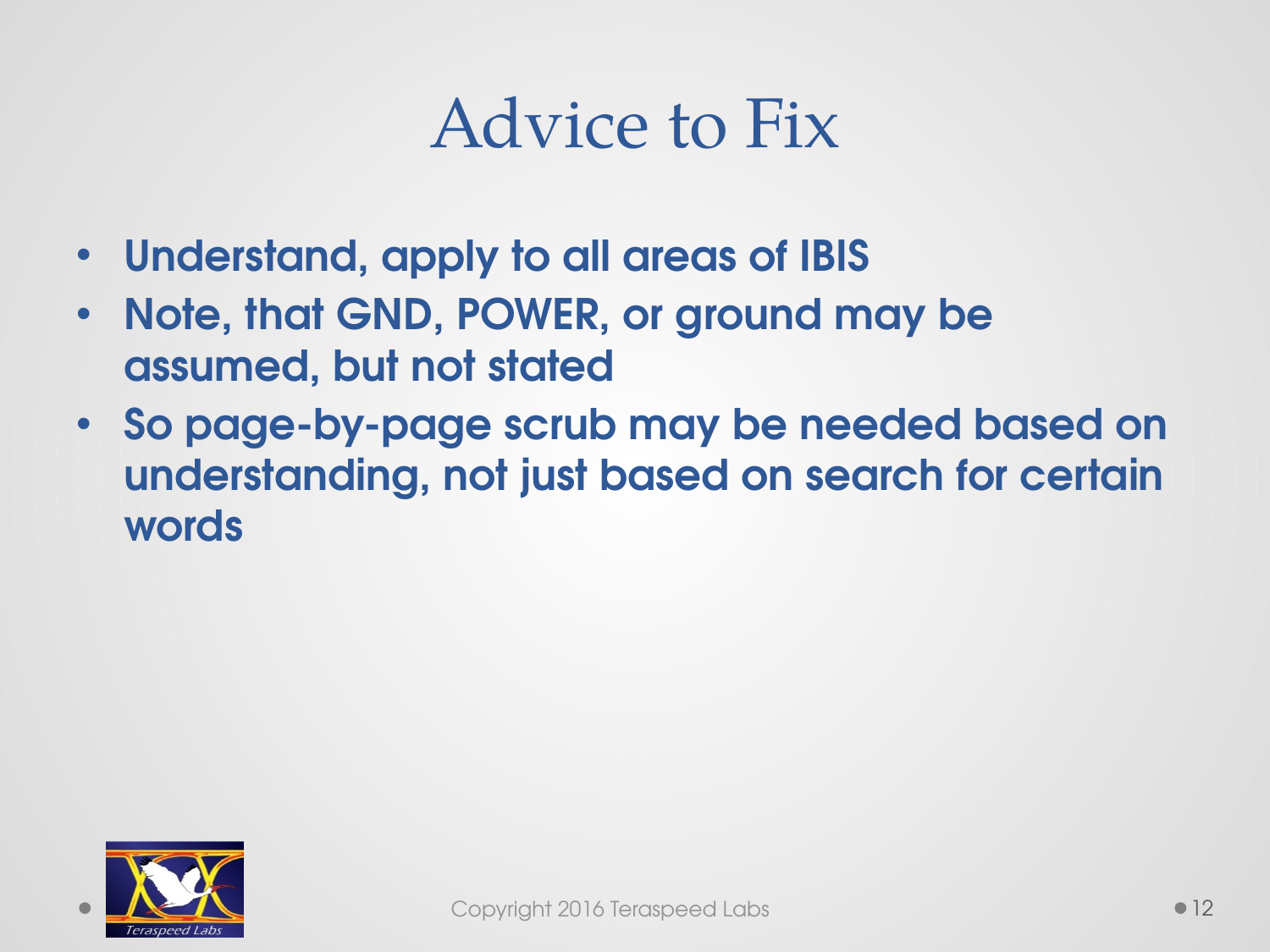

# Advice to Fix
Understand, apply to all areas of IBIS
Note, that GND, POWER, or ground may be assumed, but not stated
So page-by-page scrub may be needed based on understanding, not just based on search for certain words

12
Copyright 2016 Teraspeed Labs